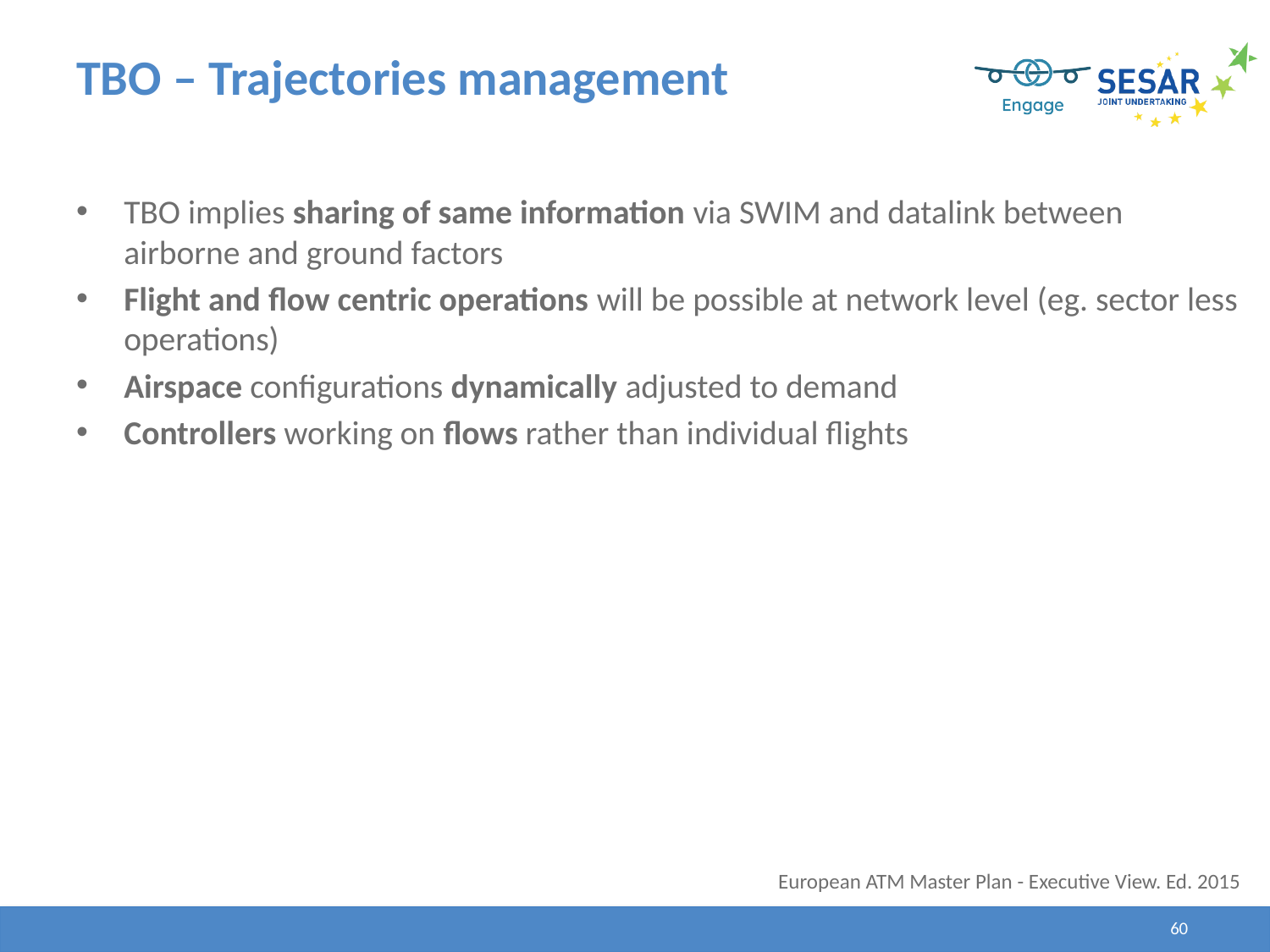

# TBO – Trajectories management
TBO implies sharing of same information via SWIM and datalink between airborne and ground factors
Flight and flow centric operations will be possible at network level (eg. sector less operations)
Airspace configurations dynamically adjusted to demand
Controllers working on flows rather than individual flights

 European ATM Master Plan - Executive View. Ed. 2015
60